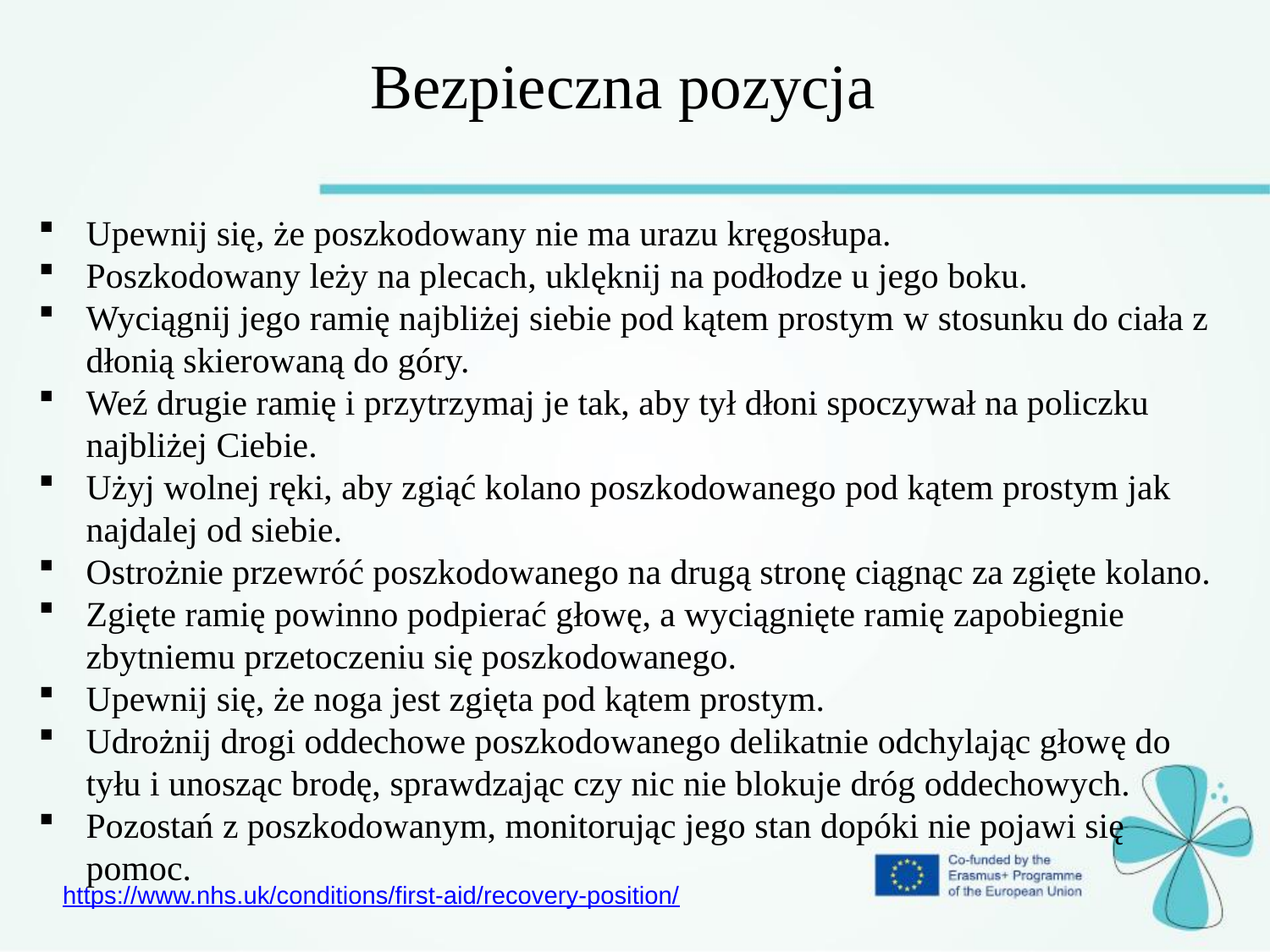

Bezpieczna pozycja
Upewnij się, że poszkodowany nie ma urazu kręgosłupa.
Poszkodowany leży na plecach, uklęknij na podłodze u jego boku.
Wyciągnij jego ramię najbliżej siebie pod kątem prostym w stosunku do ciała z dłonią skierowaną do góry.
Weź drugie ramię i przytrzymaj je tak, aby tył dłoni spoczywał na policzku najbliżej Ciebie.
Użyj wolnej ręki, aby zgiąć kolano poszkodowanego pod kątem prostym jak najdalej od siebie.
Ostrożnie przewróć poszkodowanego na drugą stronę ciągnąc za zgięte kolano.
Zgięte ramię powinno podpierać głowę, a wyciągnięte ramię zapobiegnie zbytniemu przetoczeniu się poszkodowanego.
Upewnij się, że noga jest zgięta pod kątem prostym.
Udrożnij drogi oddechowe poszkodowanego delikatnie odchylając głowę do tyłu i unosząc brodę, sprawdzając czy nic nie blokuje dróg oddechowych.
Pozostań z poszkodowanym, monitorując jego stan dopóki nie pojawi się pomoc.
https://www.nhs.uk/conditions/first-aid/recovery-position/